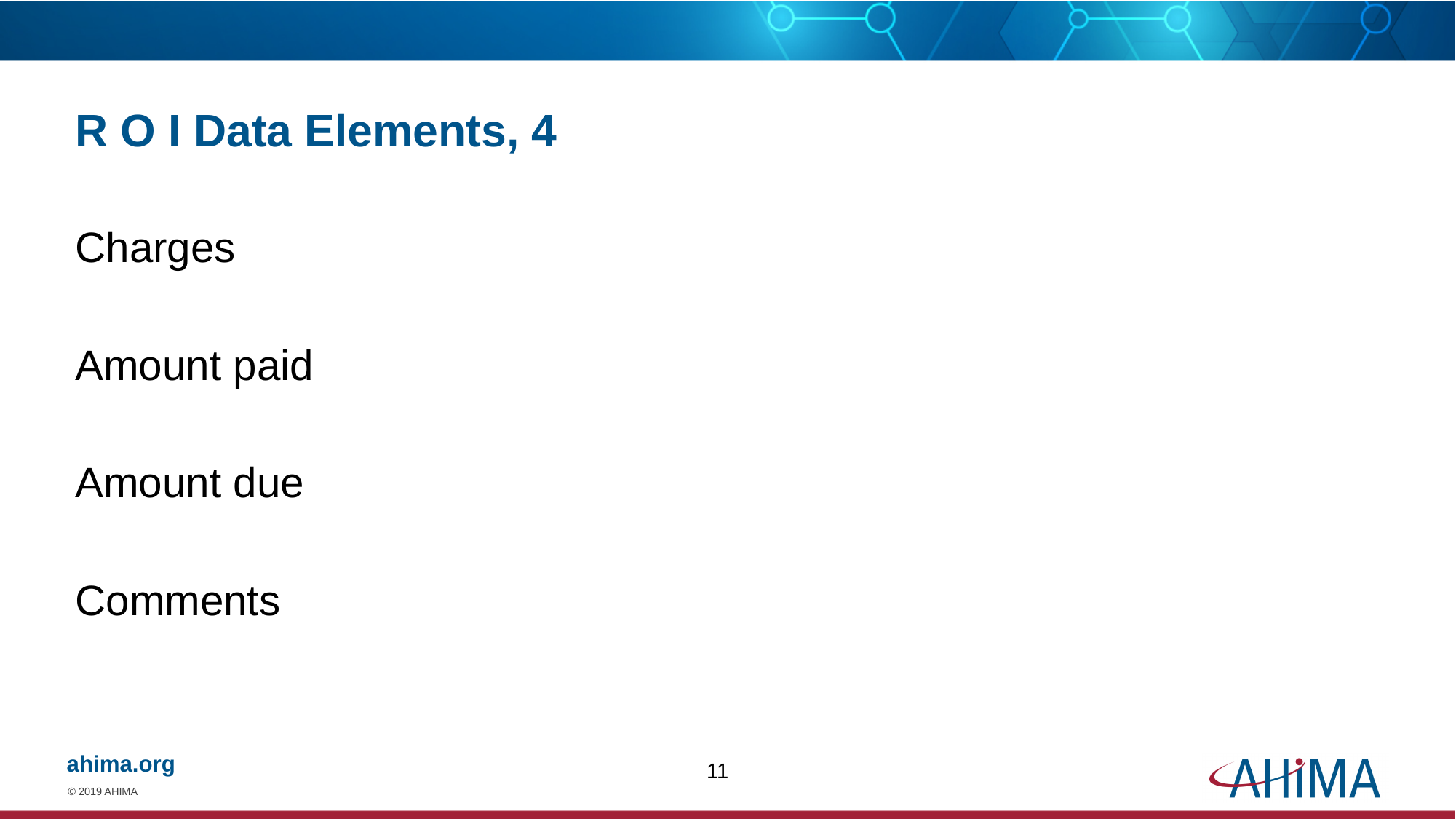

# R O I Data Elements, 4
Charges

Amount paid

Amount due

Comments